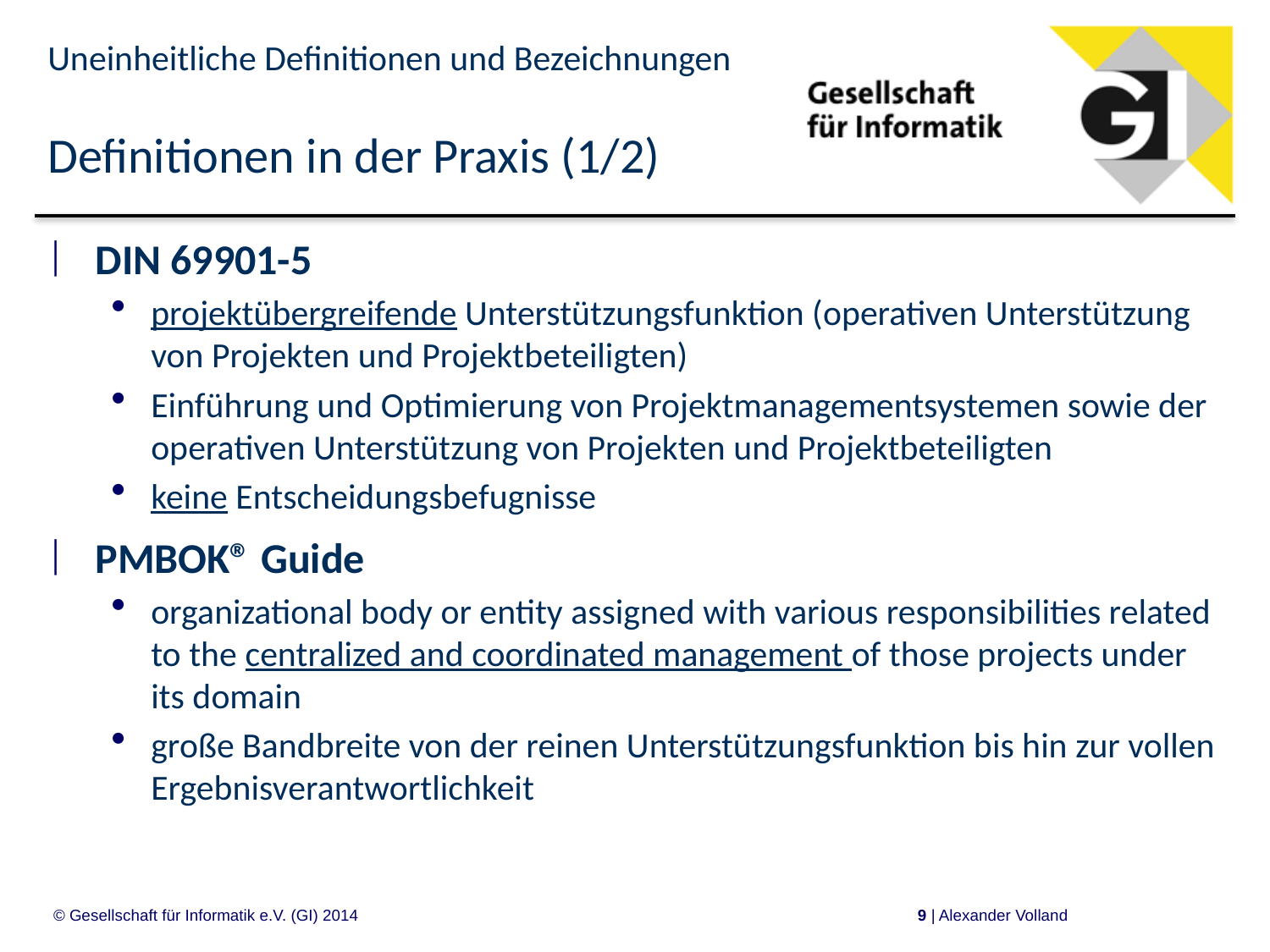

Uneinheitliche Definitionen und Bezeichnungen
# Definitionen in der Praxis (1/2)
DIN 69901-5
projektübergreifende Unterstützungsfunktion (operativen Unterstützung von Projekten und Projektbeteiligten)
Einführung und Optimierung von Projektmanagementsystemen sowie der operativen Unterstützung von Projekten und Projektbeteiligten
keine Entscheidungsbefugnisse
PMBOK® Guide
organizational body or entity assigned with various responsibilities related to the centralized and coordinated management of those projects under its domain
große Bandbreite von der reinen Unterstützungsfunktion bis hin zur vollen Ergebnisverantwortlichkeit
© Gesellschaft für Informatik e.V. (GI) 2014
9 | Alexander Volland